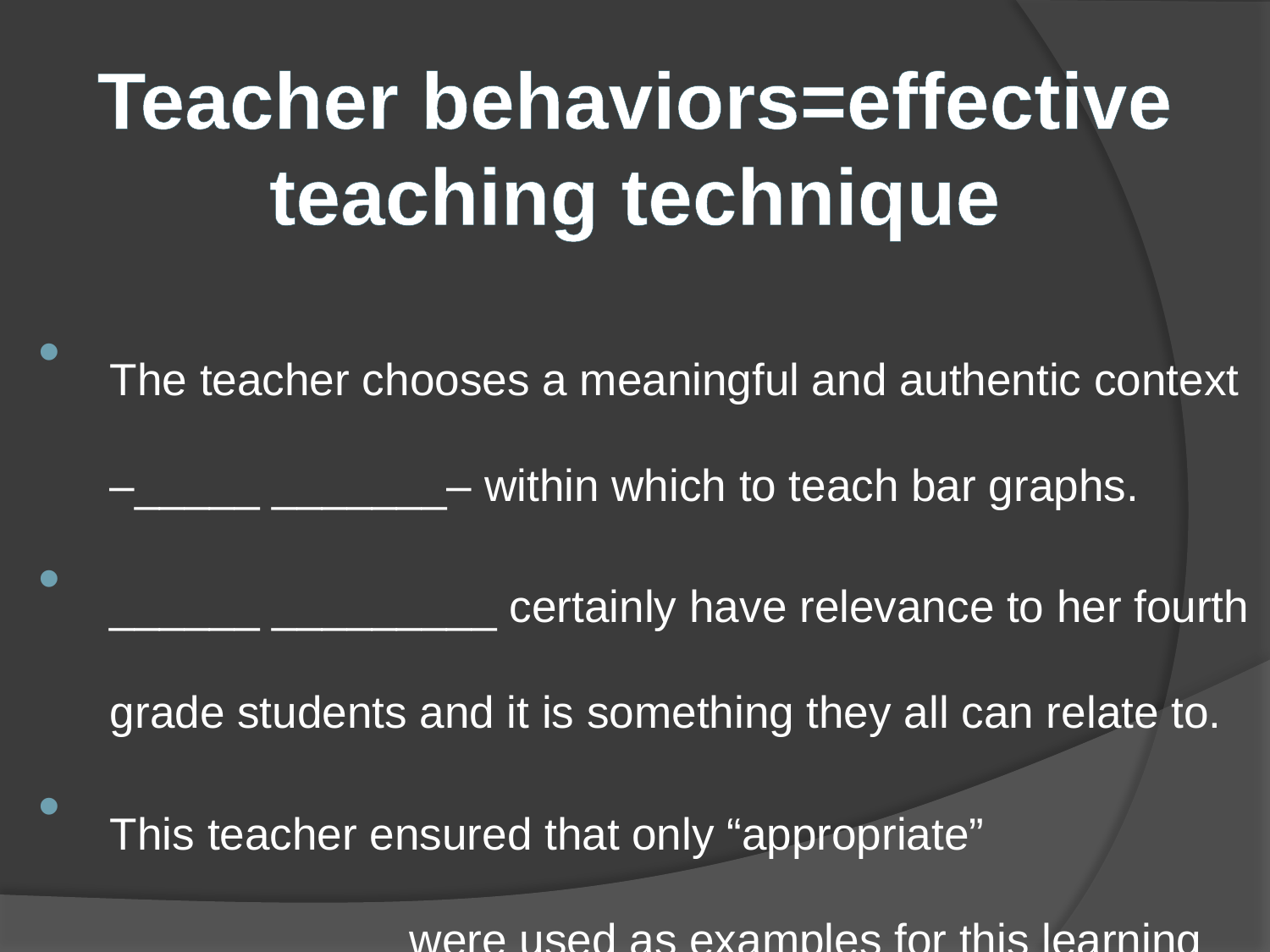

# Teacher behaviors=effective teaching technique
The teacher chooses a meaningful and authentic context –_____ _______– within which to teach bar graphs.
______ _________ certainly have relevance to her fourth grade students and it is something they all can relate to.
This teacher ensured that only “appropriate” ____________were used as examples for this learning activity.